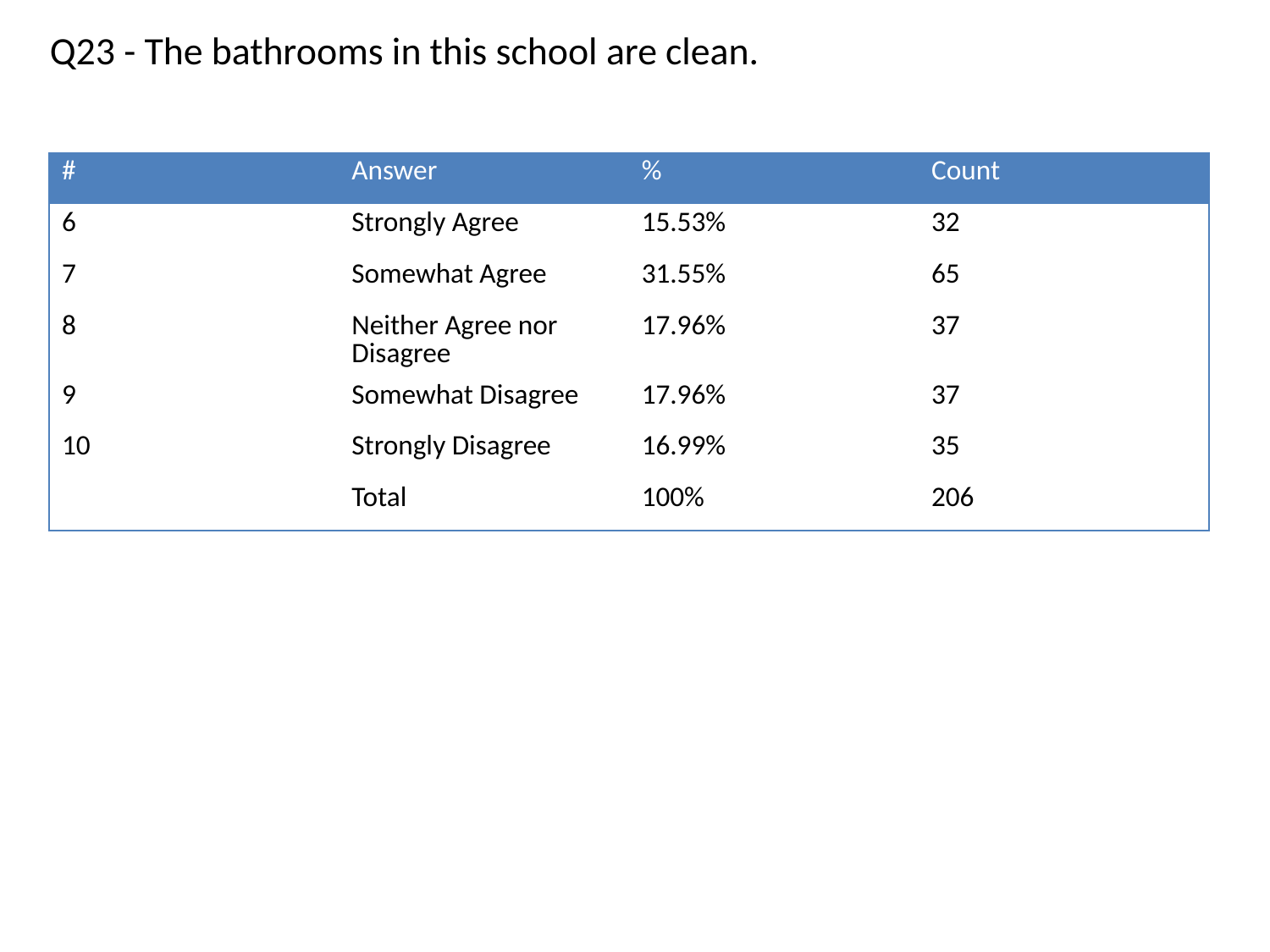

Q23 - The bathrooms in this school are clean.
| # | Answer | % | Count |
| --- | --- | --- | --- |
| 6 | Strongly Agree | 15.53% | 32 |
| 7 | Somewhat Agree | 31.55% | 65 |
| 8 | Neither Agree nor Disagree | 17.96% | 37 |
| 9 | Somewhat Disagree | 17.96% | 37 |
| 10 | Strongly Disagree | 16.99% | 35 |
|  | Total | 100% | 206 |